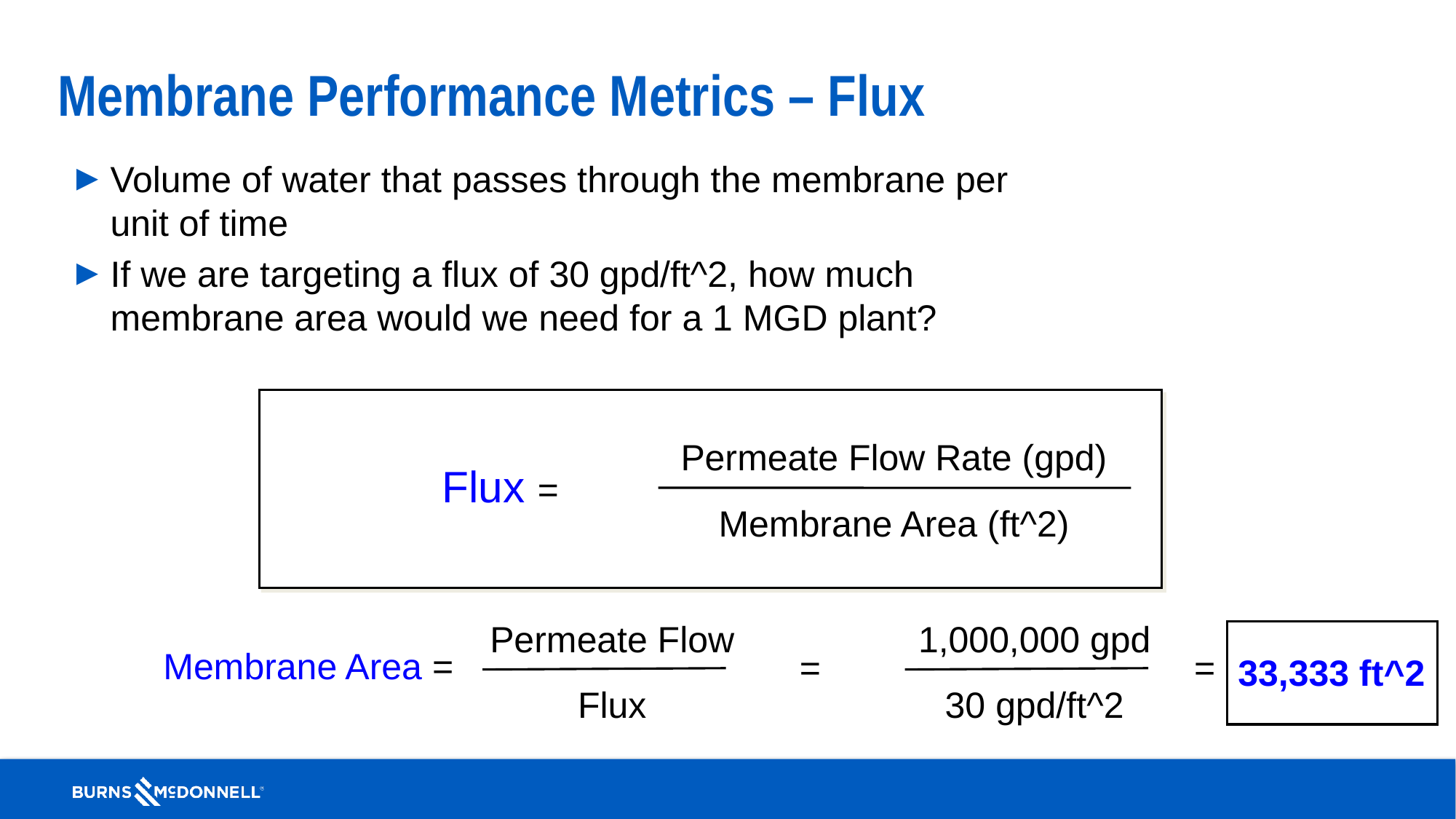

# Membrane Performance Metrics – Flux
Volume of water that passes through the membrane per unit of time
If we are targeting a flux of 30 gpd/ft^2, how much membrane area would we need for a 1 MGD plant?

Permeate Flow Rate (gpd)
Membrane Area (ft^2)

Flux =

Permeate Flow
Flux

1,000,000 gpd
30 gpd/ft^2

Membrane Area =
=
=
33,333 ft^2